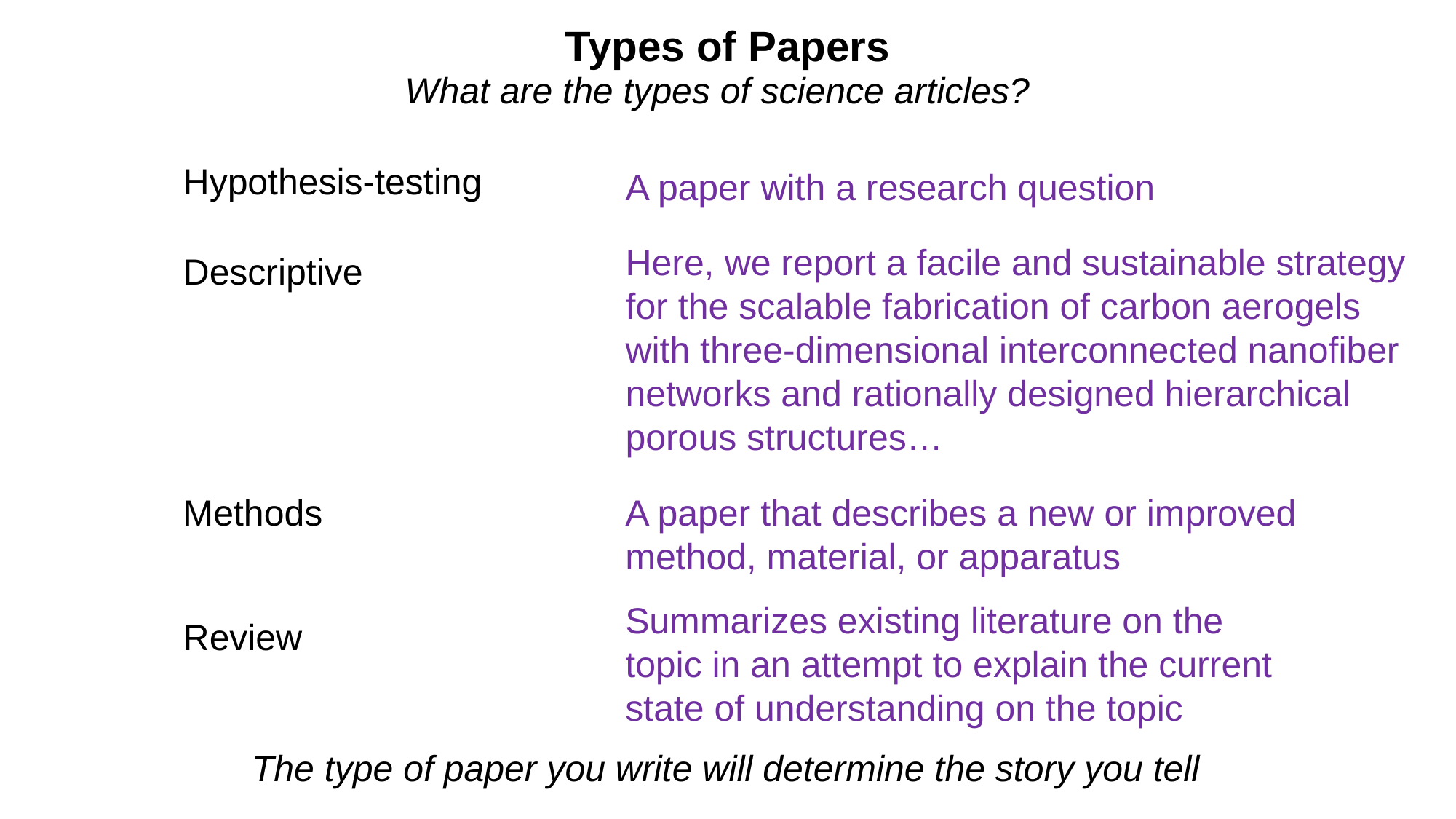

Types of Papers
What are the types of science articles?
Hypothesis-testing
A paper with a research question
Here, we report a facile and sustainable strategy for the scalable fabrication of carbon aerogels with three-dimensional interconnected nanofiber networks and rationally designed hierarchical porous structures…
Descriptive
Methods
A paper that describes a new or improved method, material, or apparatus
Summarizes existing literature on the topic in an attempt to explain the current state of understanding on the topic
Review
The type of paper you write will determine the story you tell